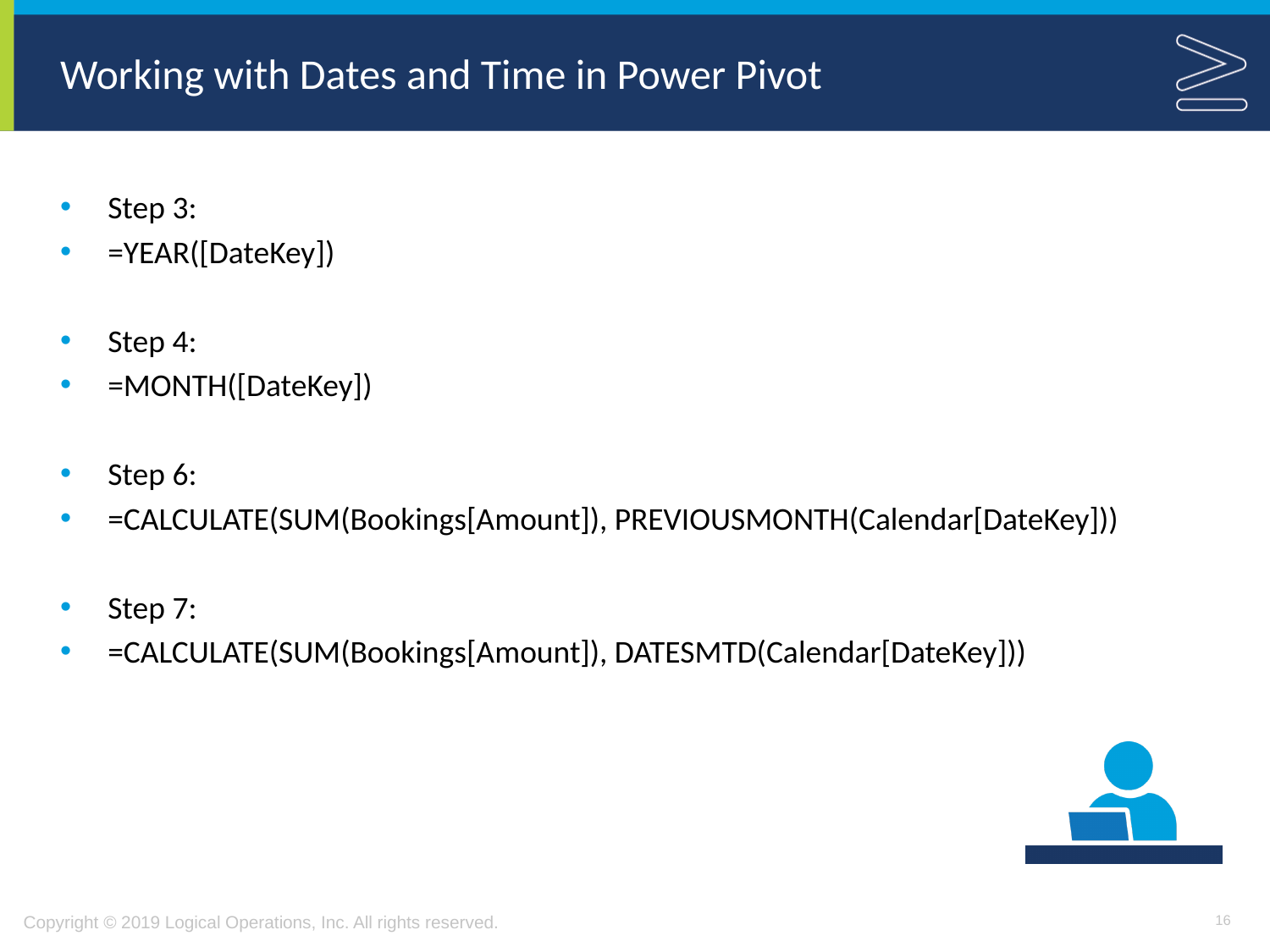

# Working with Dates and Time in Power Pivot
Step 3:
=YEAR([DateKey])

Step 4:
=MONTH([DateKey])

Step 6:
=CALCULATE(SUM(Bookings[Amount]), PREVIOUSMONTH(Calendar[DateKey]))

Step 7:
=CALCULATE(SUM(Bookings[Amount]), DATESMTD(Calendar[DateKey]))
16